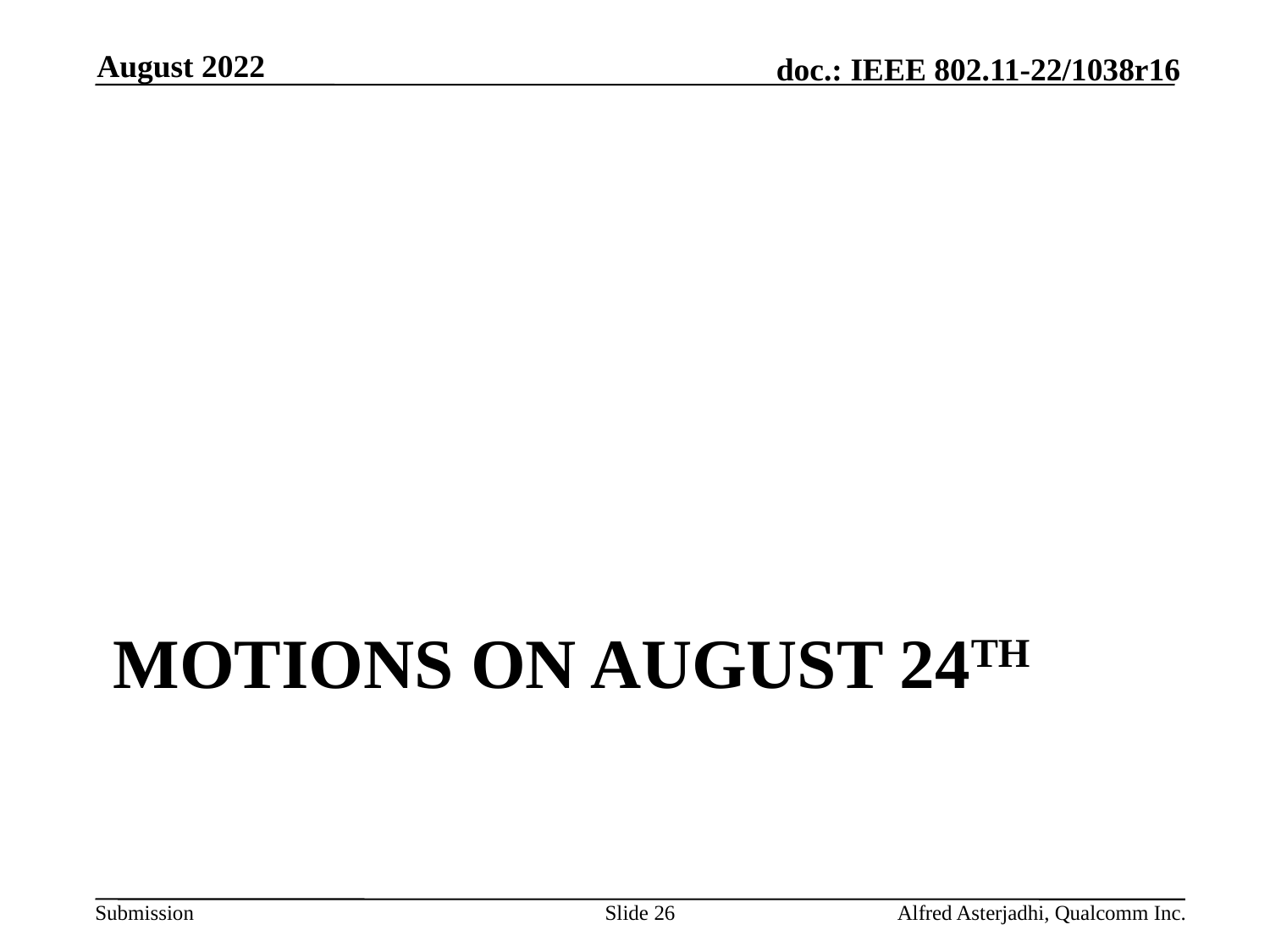

August 2022

# Motions on August 24th
Slide 26
Alfred Asterjadhi, Qualcomm Inc.